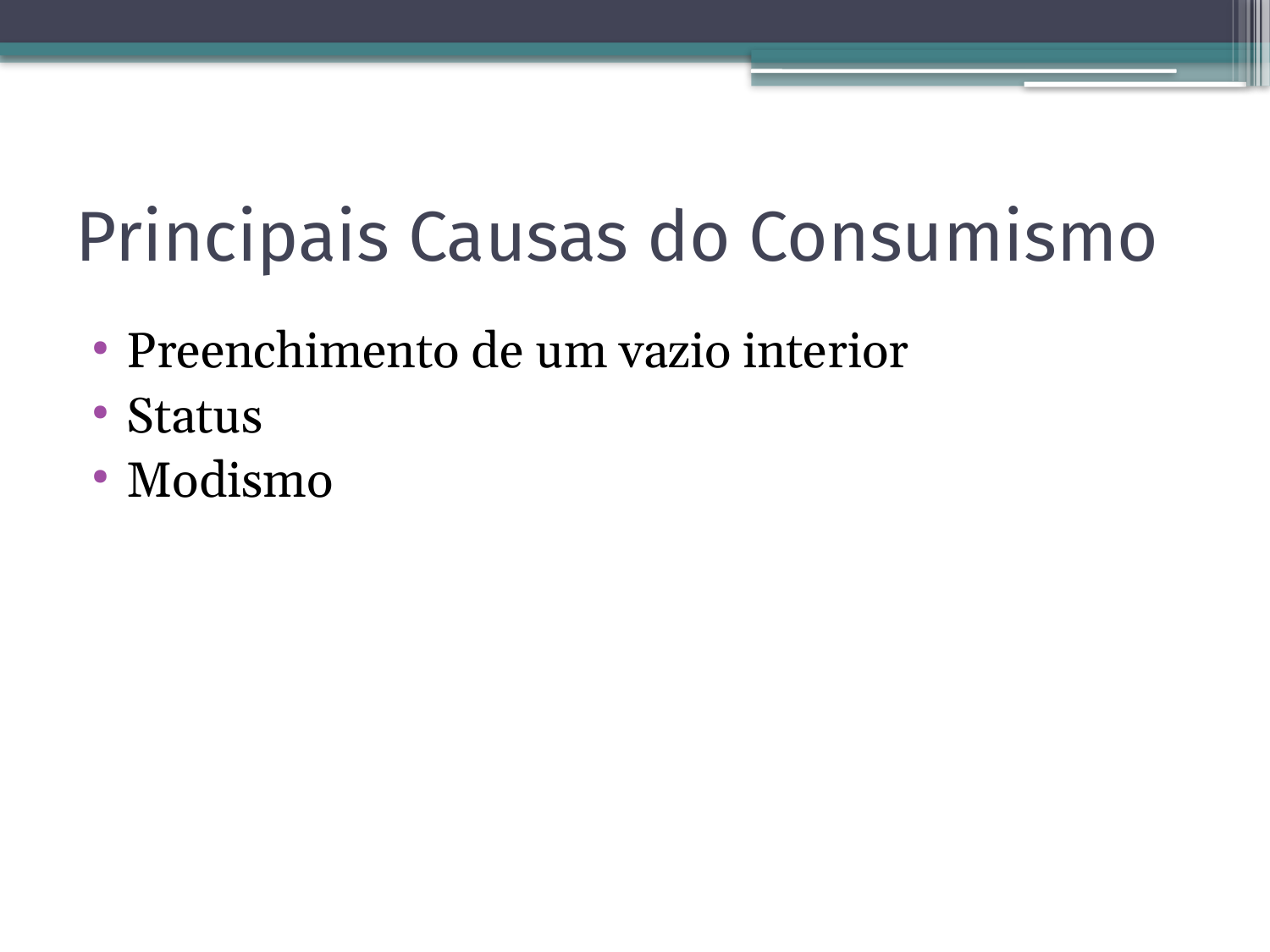

# Principais Causas do Consumismo
Preenchimento de um vazio interior
Status
Modismo